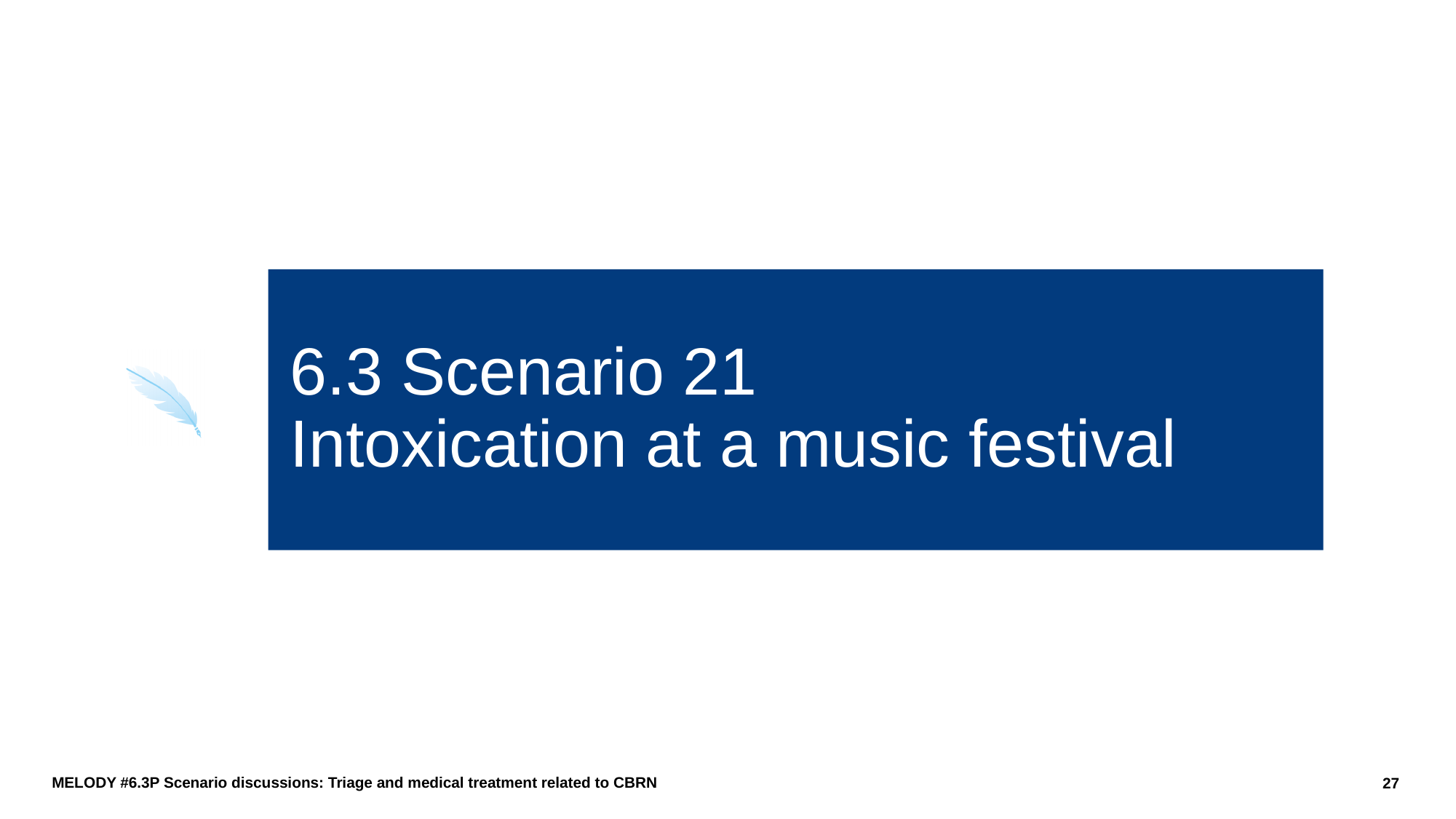

# 6.3 Scenario 21 Intoxication at a music festival
MELODY #6.3P Scenario discussions: Triage and medical treatment related to CBRN
27